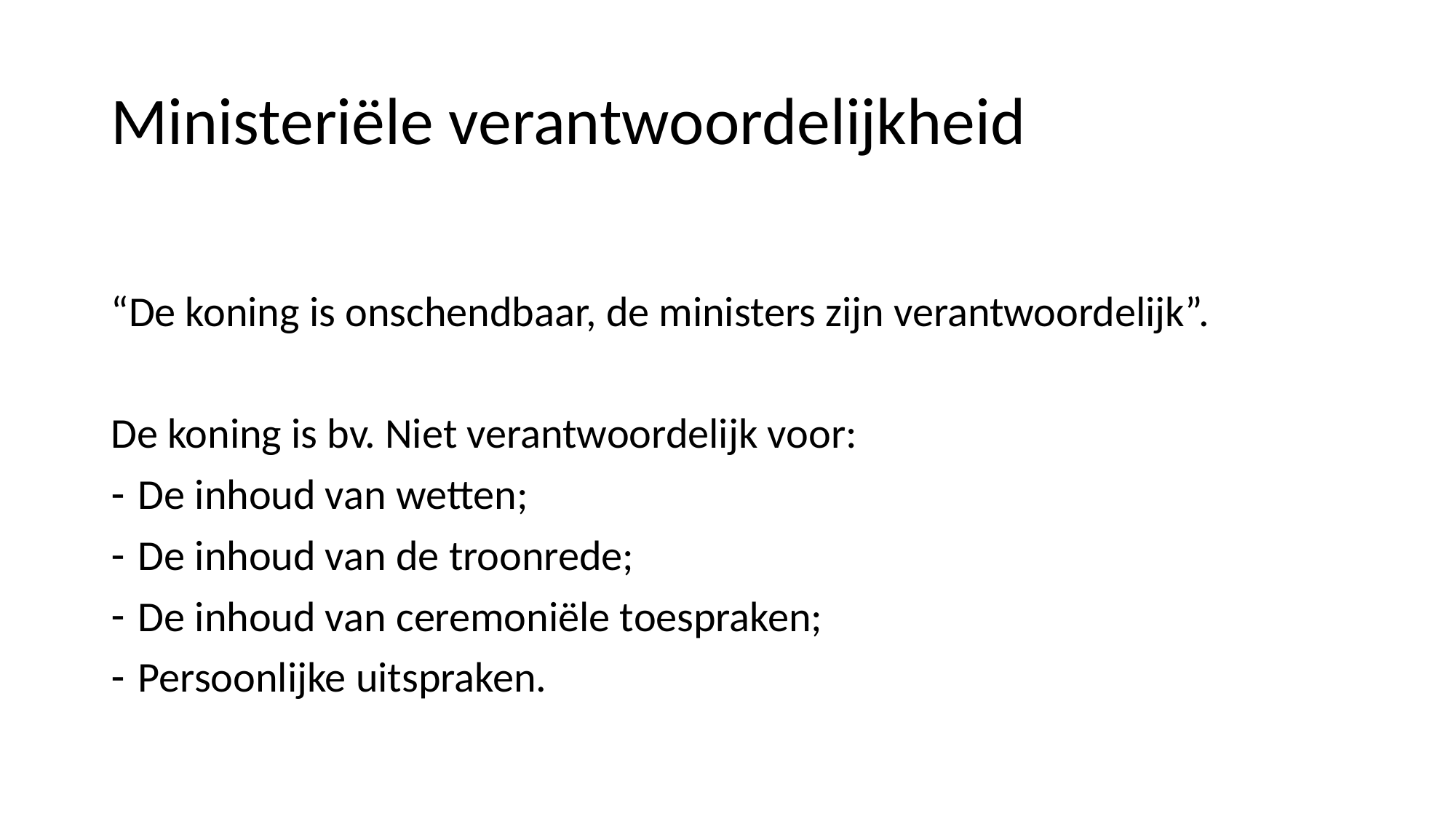

# Ministeriële verantwoordelijkheid

“De koning is onschendbaar, de ministers zijn verantwoordelijk”.

De koning is bv. Niet verantwoordelijk voor:
De inhoud van wetten;
De inhoud van de troonrede;
De inhoud van ceremoniële toespraken;
Persoonlijke uitspraken.